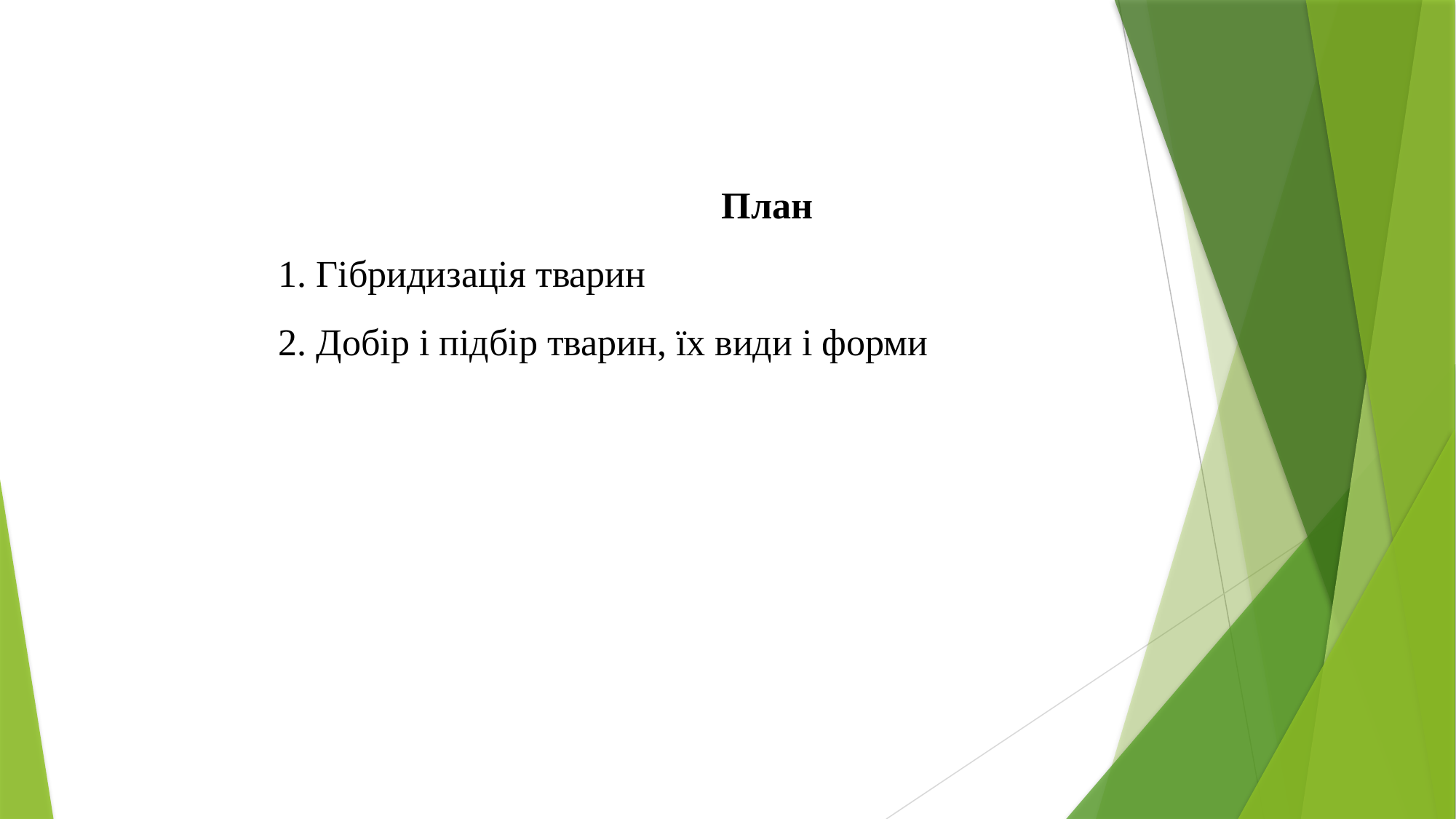

План
1. Гібридизація тварин
2. Добір і підбір тварин, їх види і форми